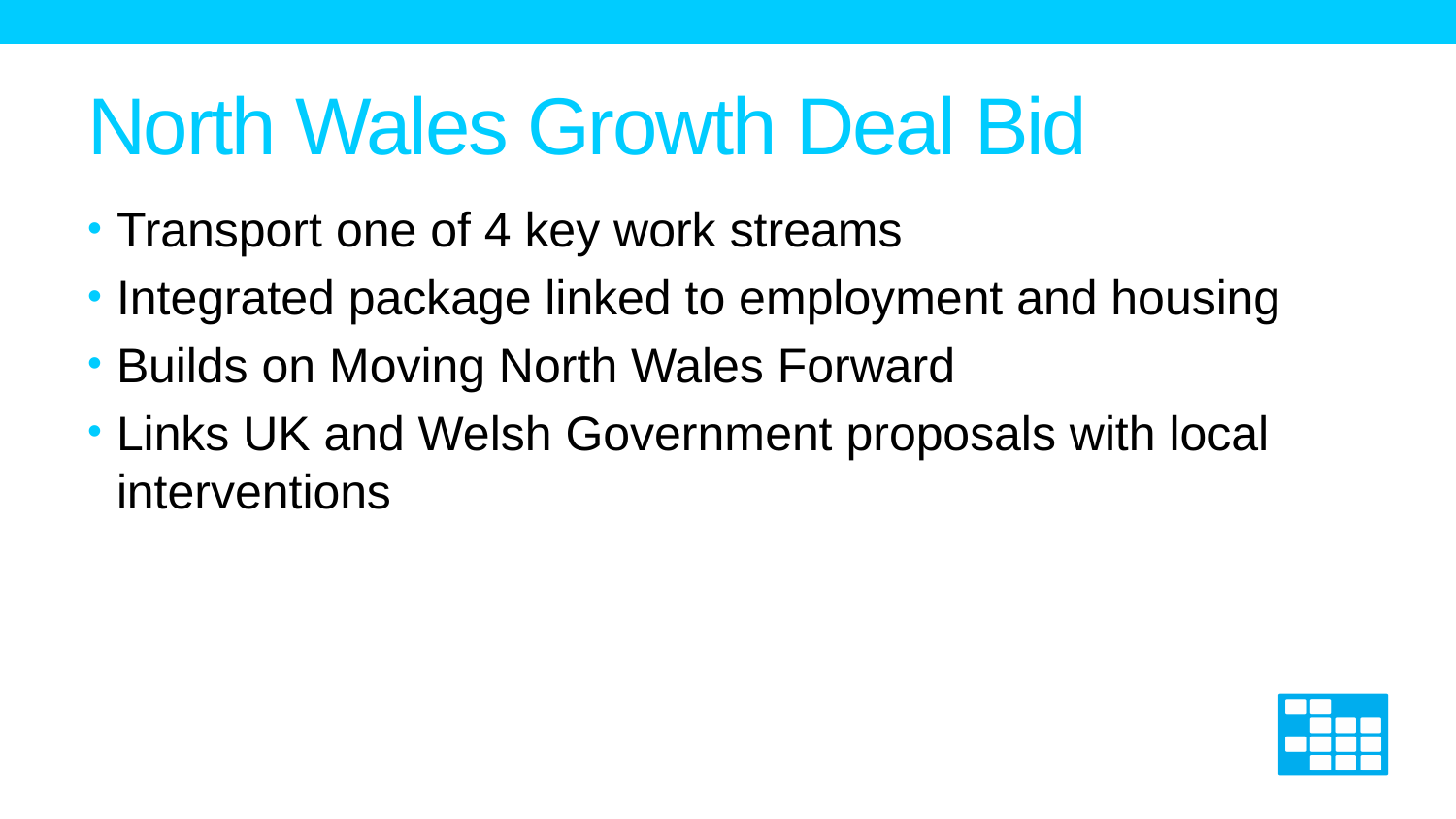

# North Wales Growth Deal Bid
Transport one of 4 key work streams
Integrated package linked to employment and housing
Builds on Moving North Wales Forward
Links UK and Welsh Government proposals with local interventions